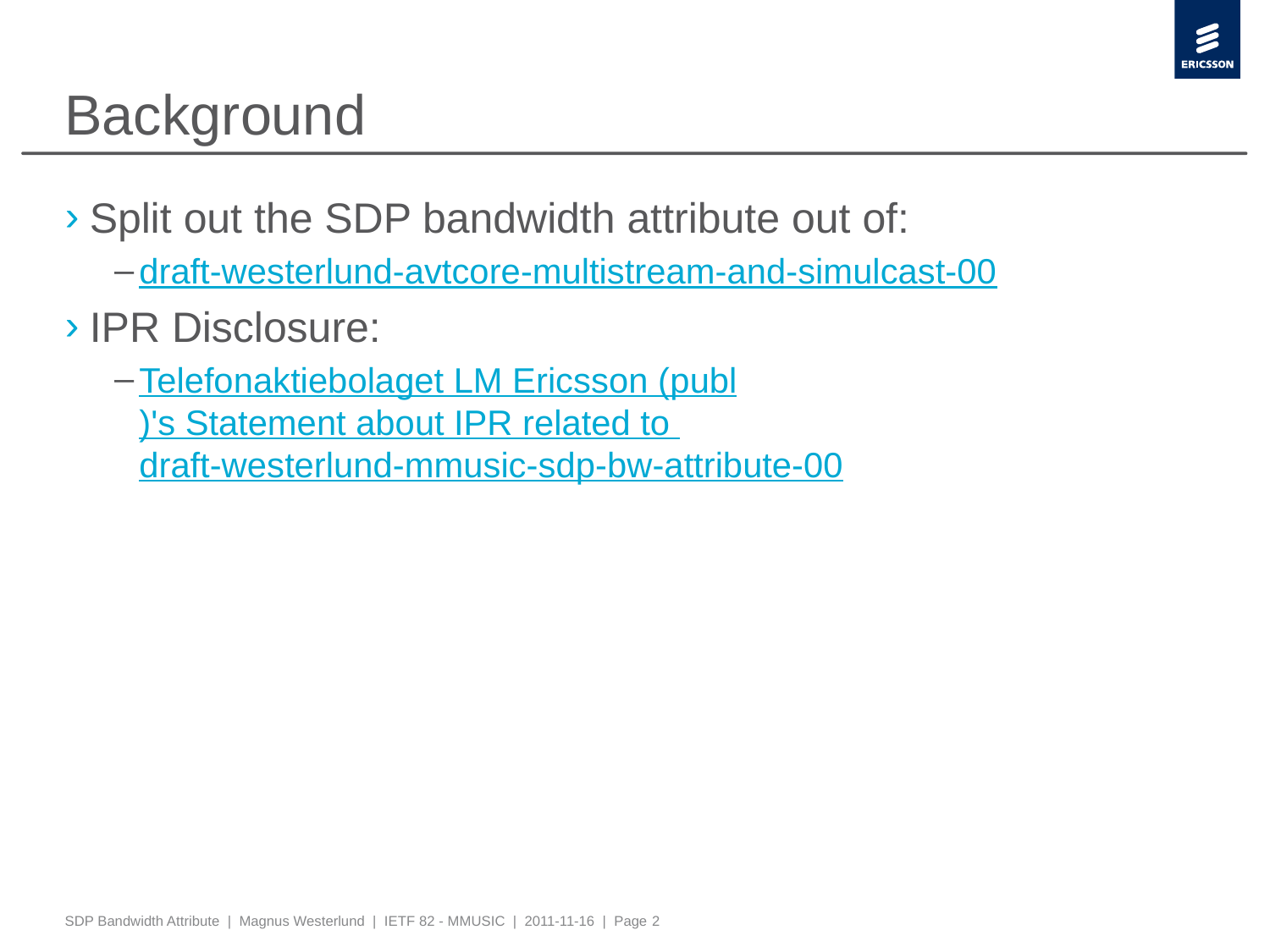

# Background
Split out the SDP bandwidth attribute out of:
draft-westerlund-avtcore-multistream-and-simulcast-00
IPR Disclosure:
Telefonaktiebolaget LM Ericsson (publ)'s Statement about IPR related to draft-westerlund-mmusic-sdp-bw-attribute-00